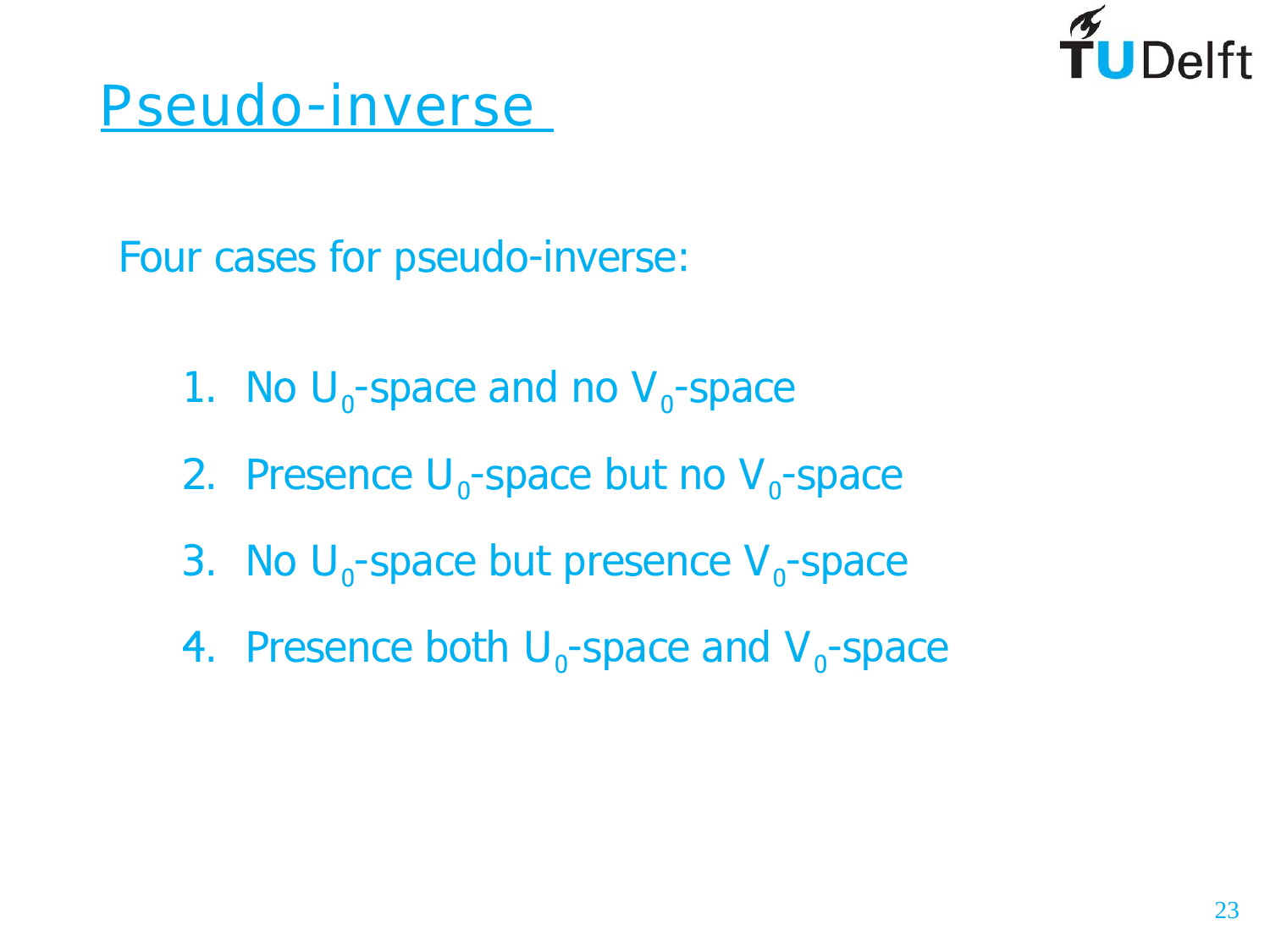

# Pseudo-inverse
Four cases for pseudo-inverse:

No U0-space and no V0-space
Presence U0-space but no V0-space
No U0-space but presence V0-space
Presence both U0-space and V0-space
23